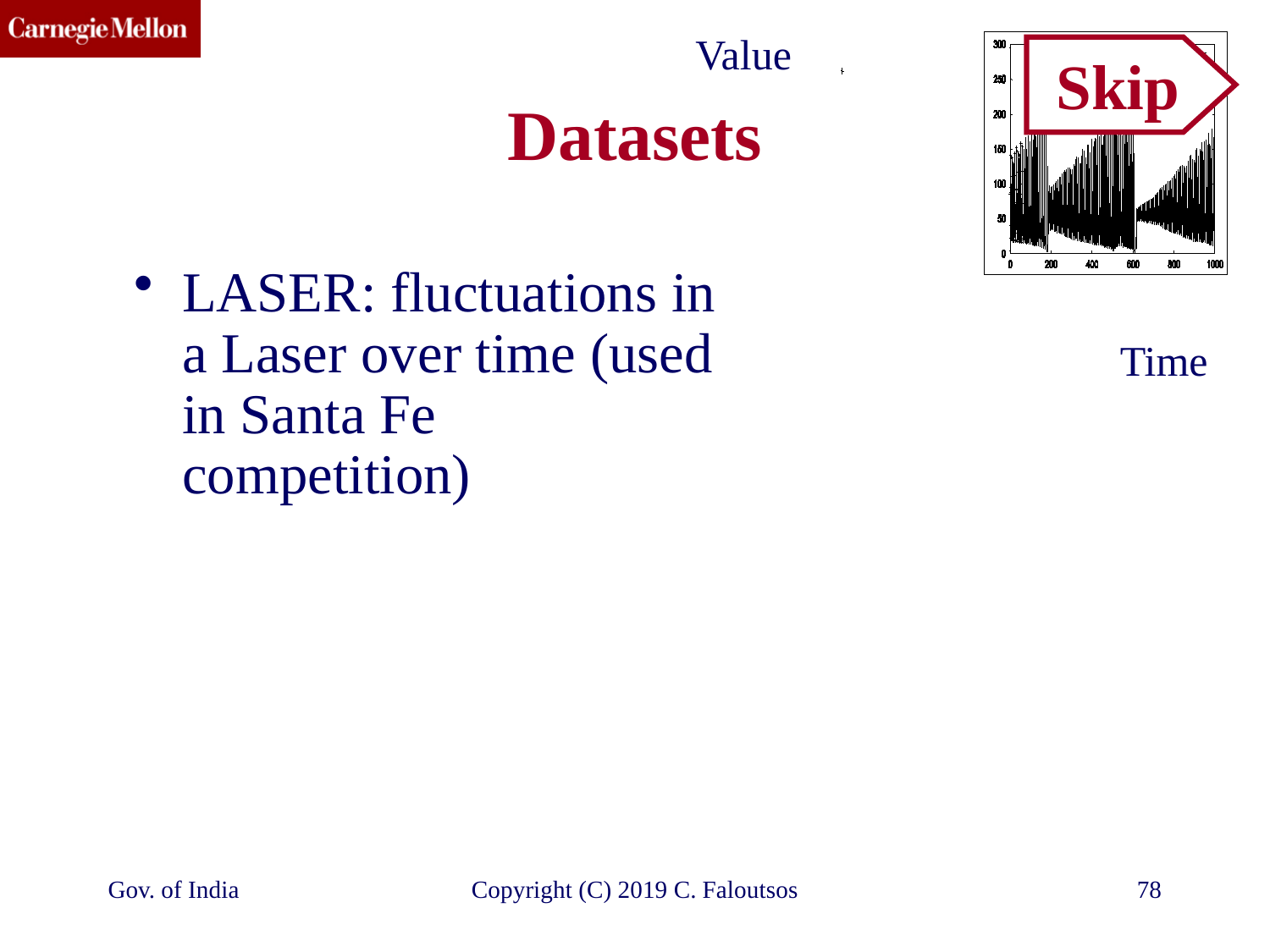

Value

Skip

# Datasets
LASER: fluctuations in a Laser over time (used in Santa Fe competition)

Time

Gov. of India
Copyright (C) 2019 C. Faloutsos
78